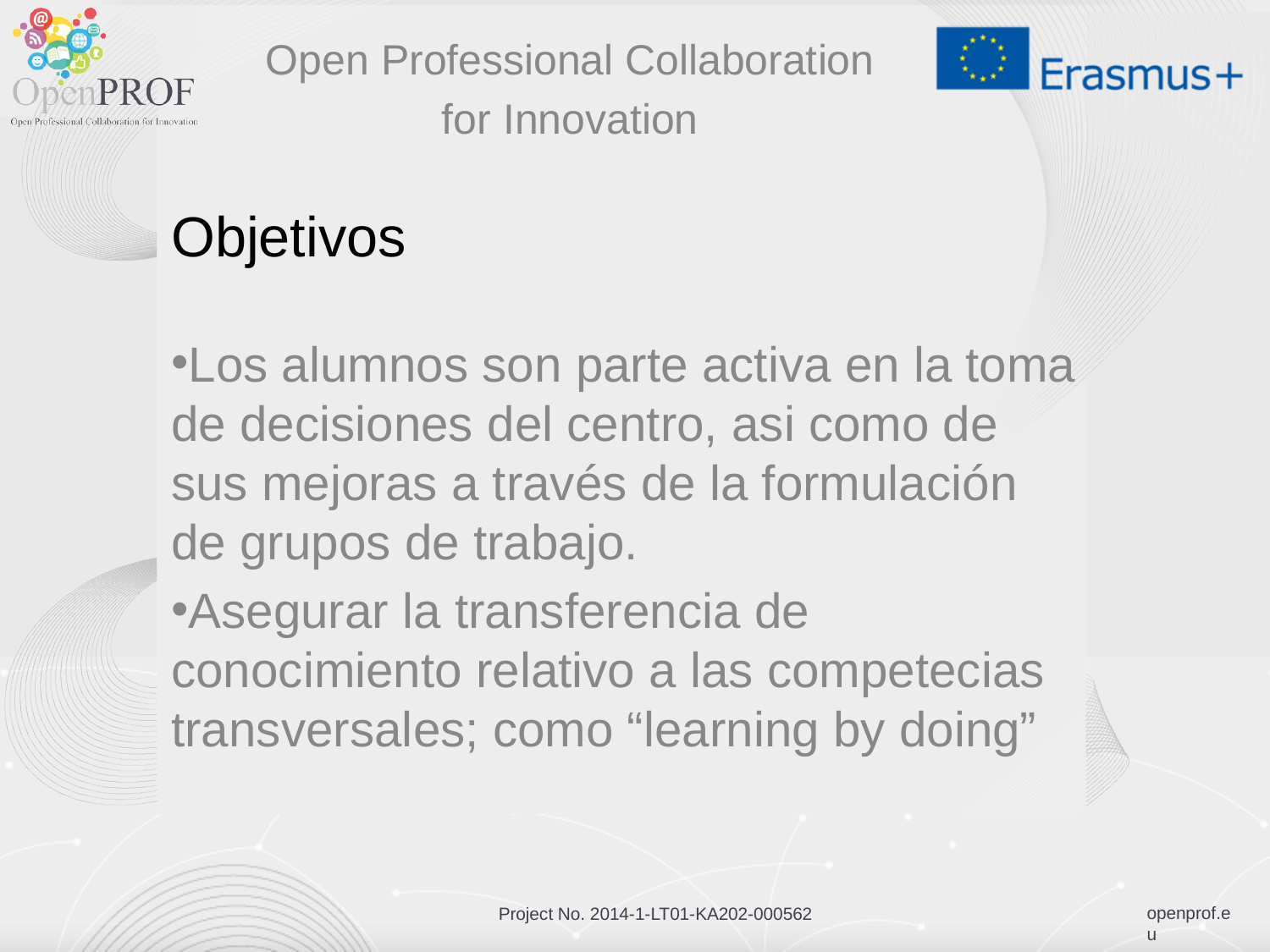

Open Professional Collaboration
for Innovation
# Objetivos
Los alumnos son parte activa en la toma de decisiones del centro, asi como de sus mejoras a través de la formulación de grupos de trabajo.
Asegurar la transferencia de conocimiento relativo a las competecias transversales; como “learning by doing”